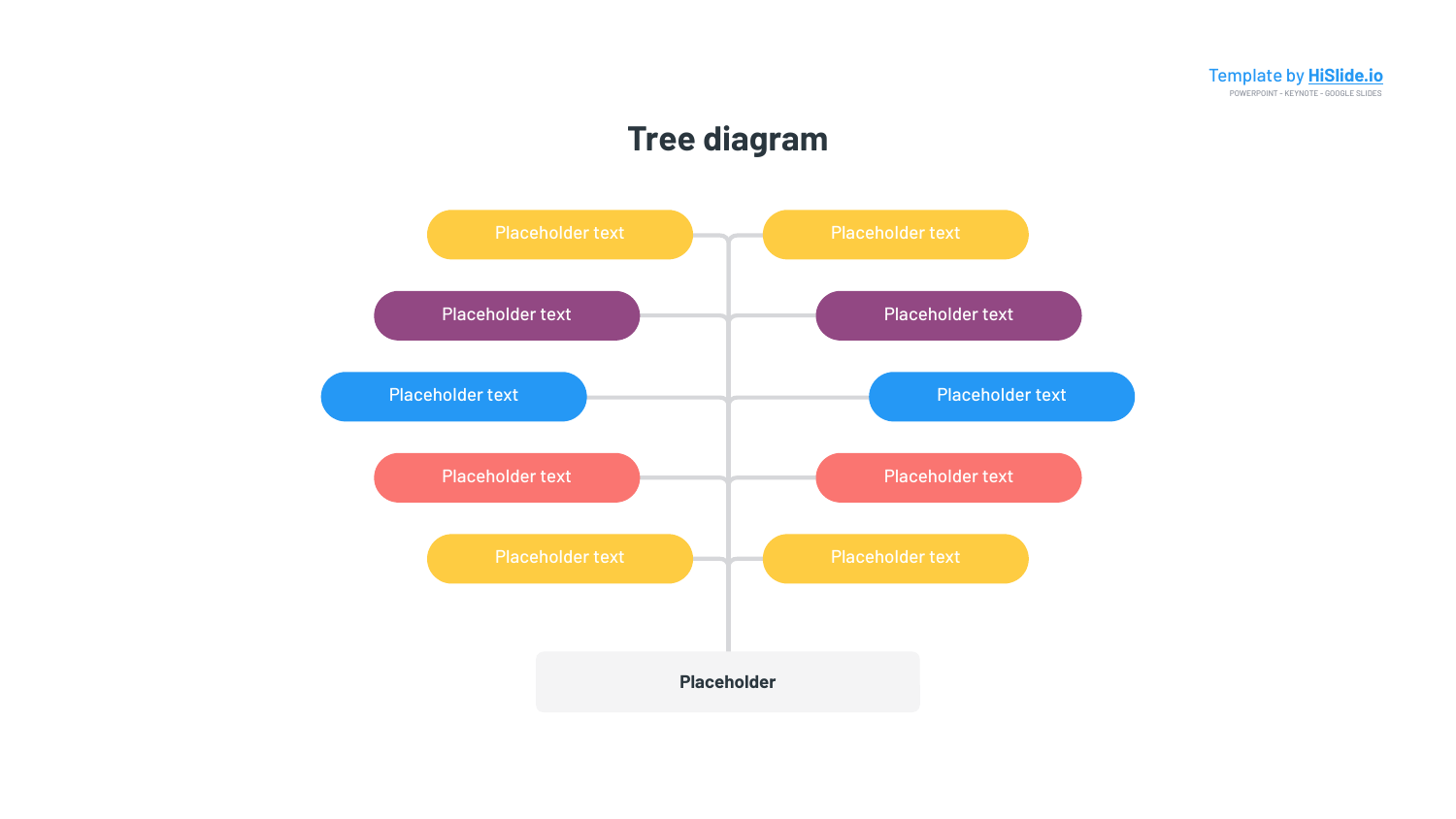

Template by HiSlide.io
POWERPOINT - KEYNOTE - GOOGLE SLIDES
Tree diagram

Placeholder text
Placeholder text

Placeholder text
Placeholder text

Placeholder text
Placeholder text

Placeholder text
Placeholder text

Placeholder text
Placeholder text

Placeholder